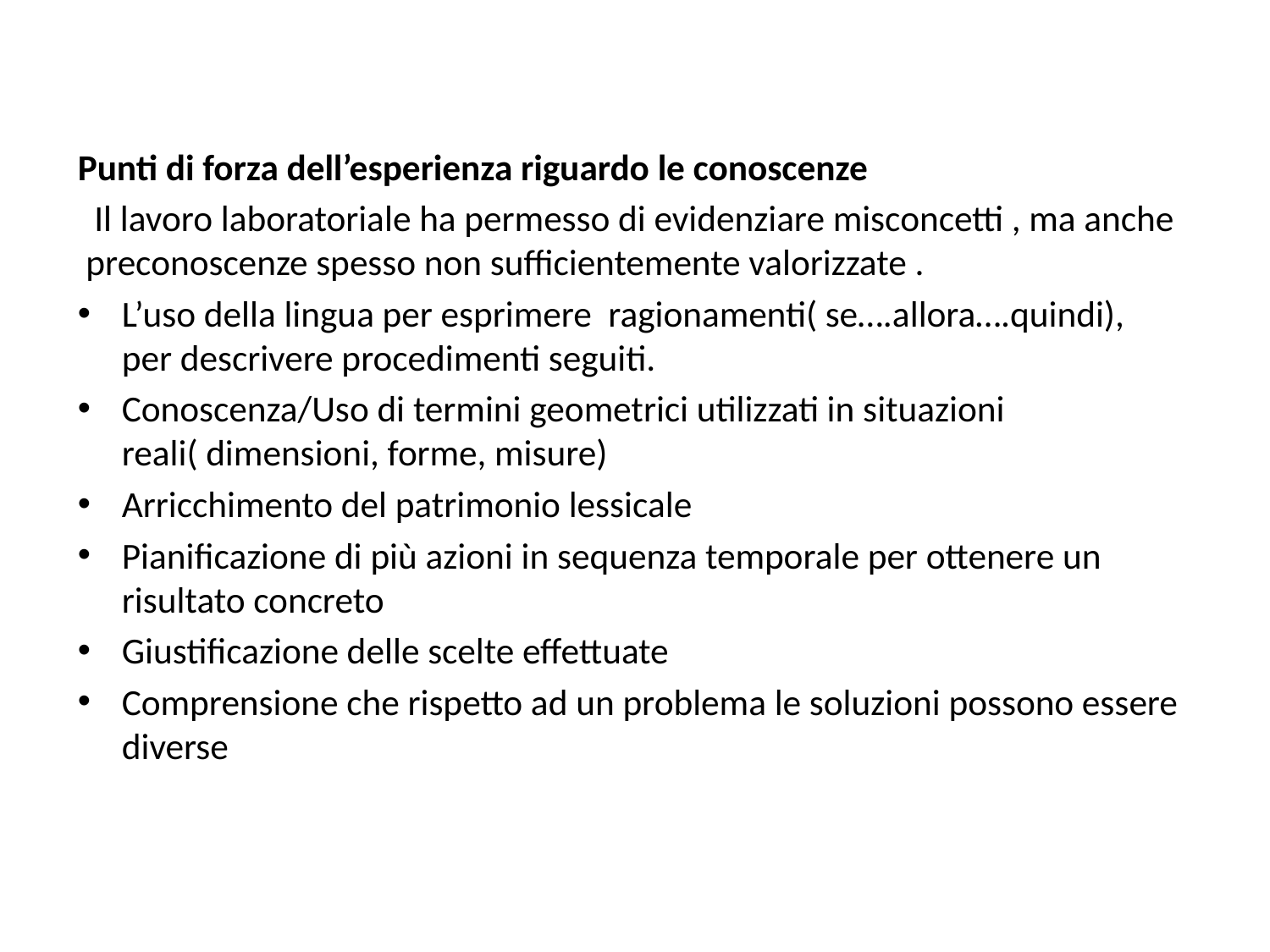

Punti di forza dell’esperienza riguardo le conoscenze
  Il lavoro laboratoriale ha permesso di evidenziare misconcetti , ma anche  preconoscenze spesso non sufficientemente valorizzate .
L’uso della lingua per esprimere  ragionamenti( se….allora….quindi), per descrivere procedimenti seguiti.
Conoscenza/Uso di termini geometrici utilizzati in situazioni reali( dimensioni, forme, misure)
Arricchimento del patrimonio lessicale
Pianificazione di più azioni in sequenza temporale per ottenere un risultato concreto
Giustificazione delle scelte effettuate
Comprensione che rispetto ad un problema le soluzioni possono essere diverse